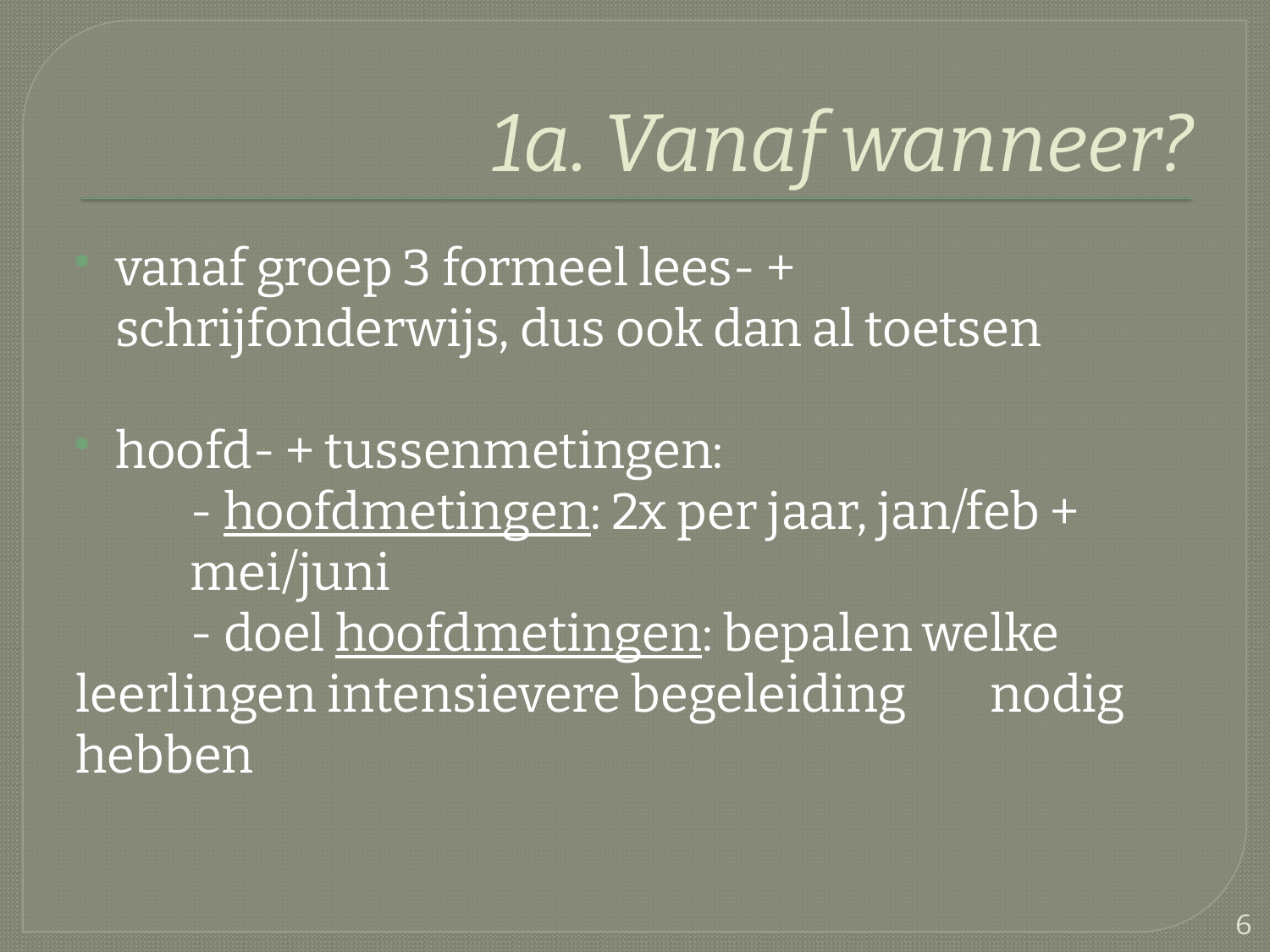

# 1a. Vanaf wanneer?
vanaf groep 3 formeel lees- + schrijfonderwijs, dus ook dan al toetsen

hoofd- + tussenmetingen:
	- hoofdmetingen: 2x per jaar, jan/feb +
	mei/juni
	- doel hoofdmetingen: bepalen welke 	leerlingen intensievere begeleiding 	nodig hebben

6